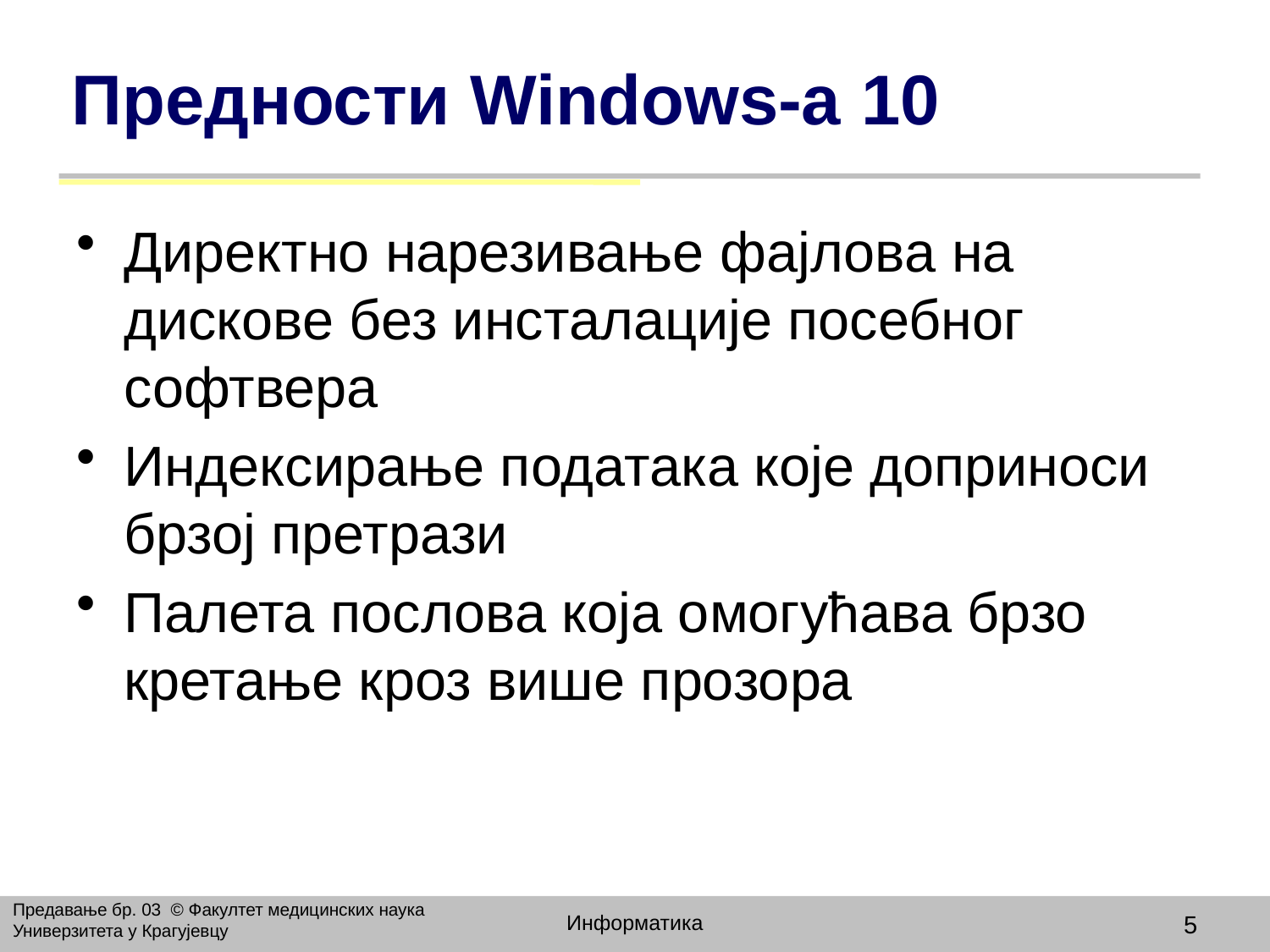

# Предности Windows-а 10
Директно нарезивање фајлова на дискове без инсталације посебног софтвера
Индексирање података које доприноси брзој претрази
Палета послова која омогућава брзо кретање кроз више прозора
Предавање бр. 03  © Факултет медицинских наука Универзитета у Крагујевцу
Информатика
5